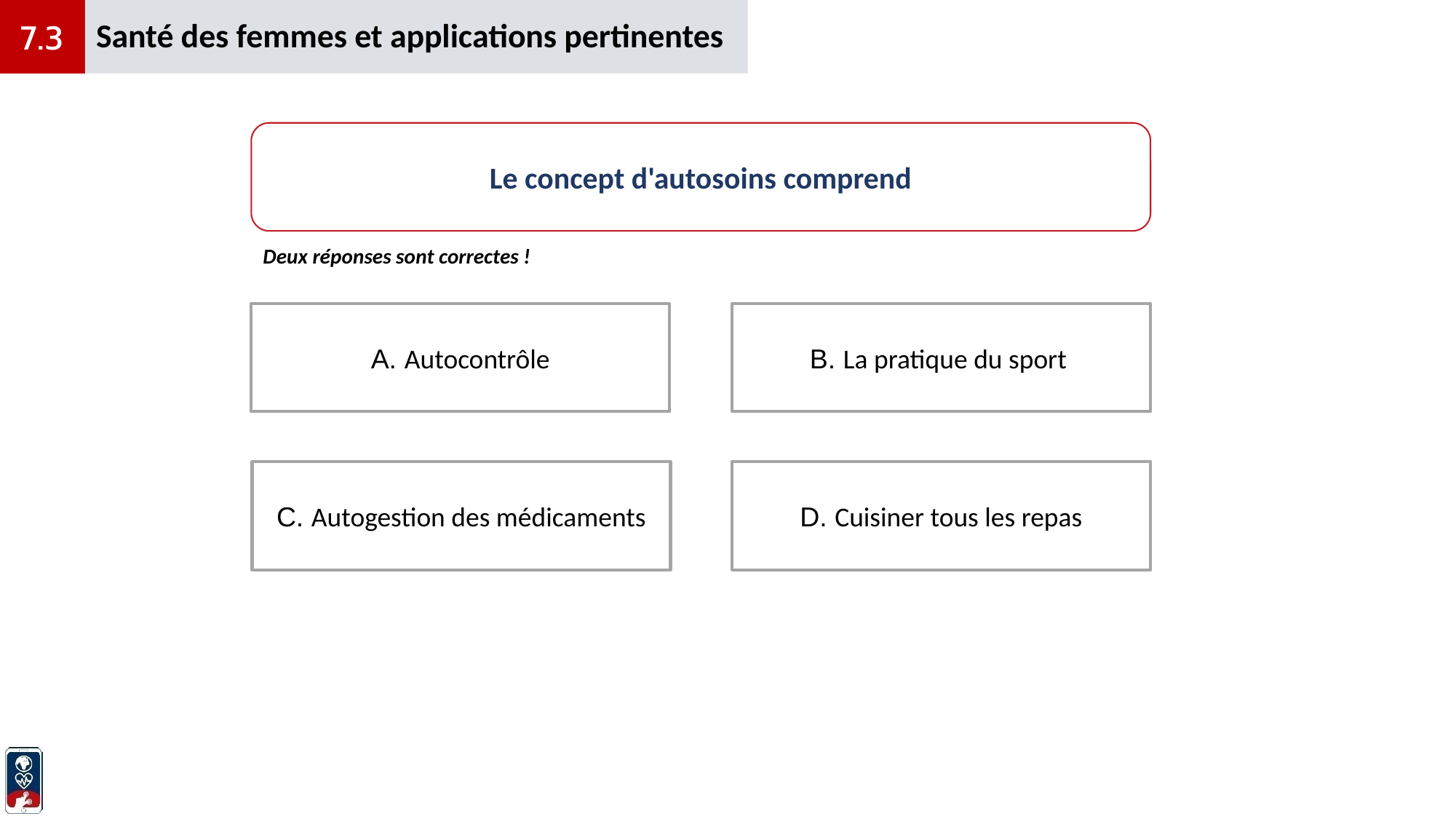

Santé des femmes et applications pertinentes
7.3
Le concept d'autosoins comprend
Deux réponses sont correctes !
B. La pratique du sport
A. Autocontrôle
C. Autogestion des médicaments
D. Cuisiner tous les repas